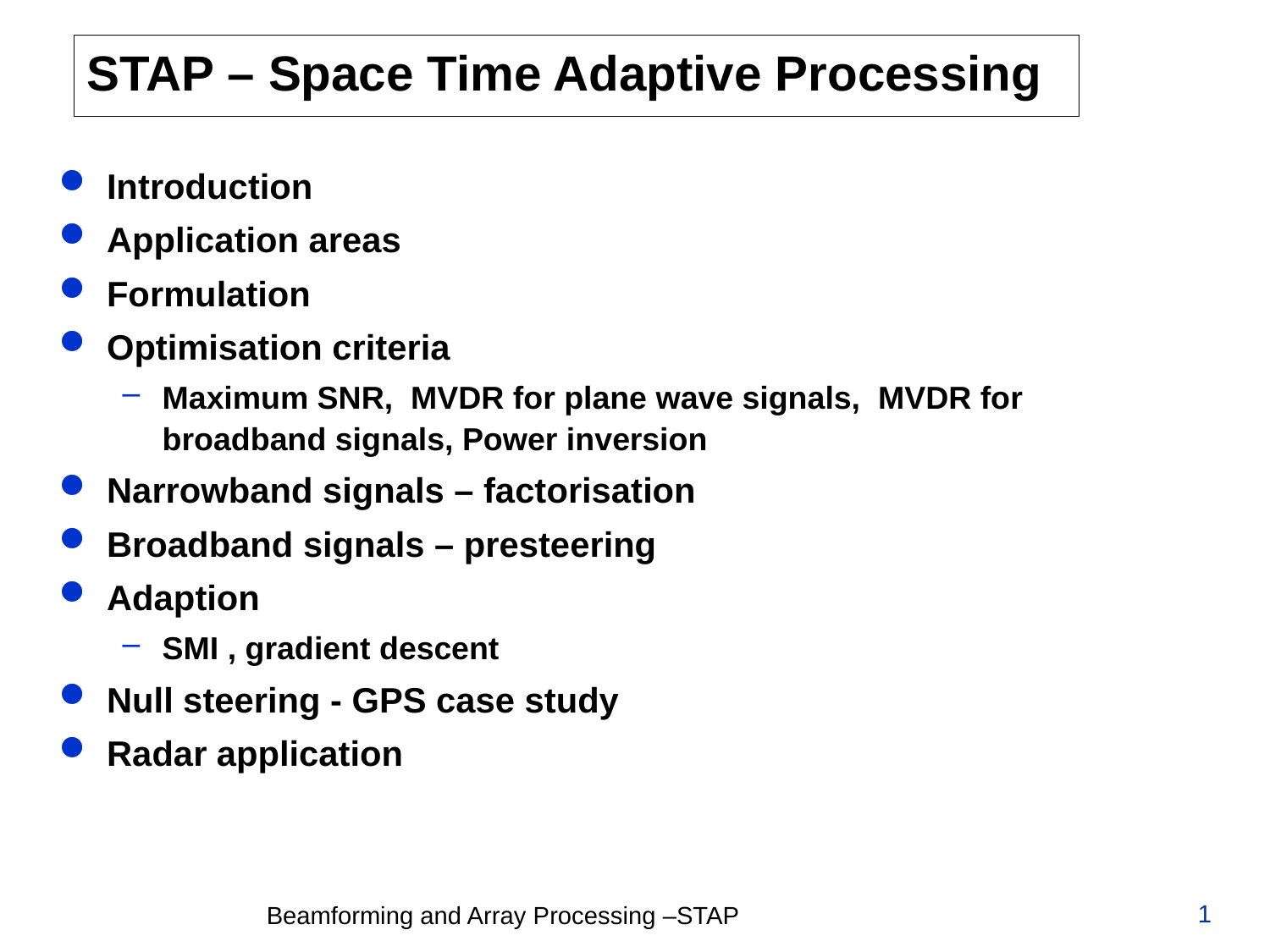

# STAP – Space Time Adaptive Processing
Introduction
Application areas
Formulation
Optimisation criteria
Maximum SNR,  MVDR for plane wave signals,  MVDR for broadband signals, Power inversion
Narrowband signals – factorisation
Broadband signals – presteering
Adaption
SMI , gradient descent
Null steering - GPS case study
Radar application
1